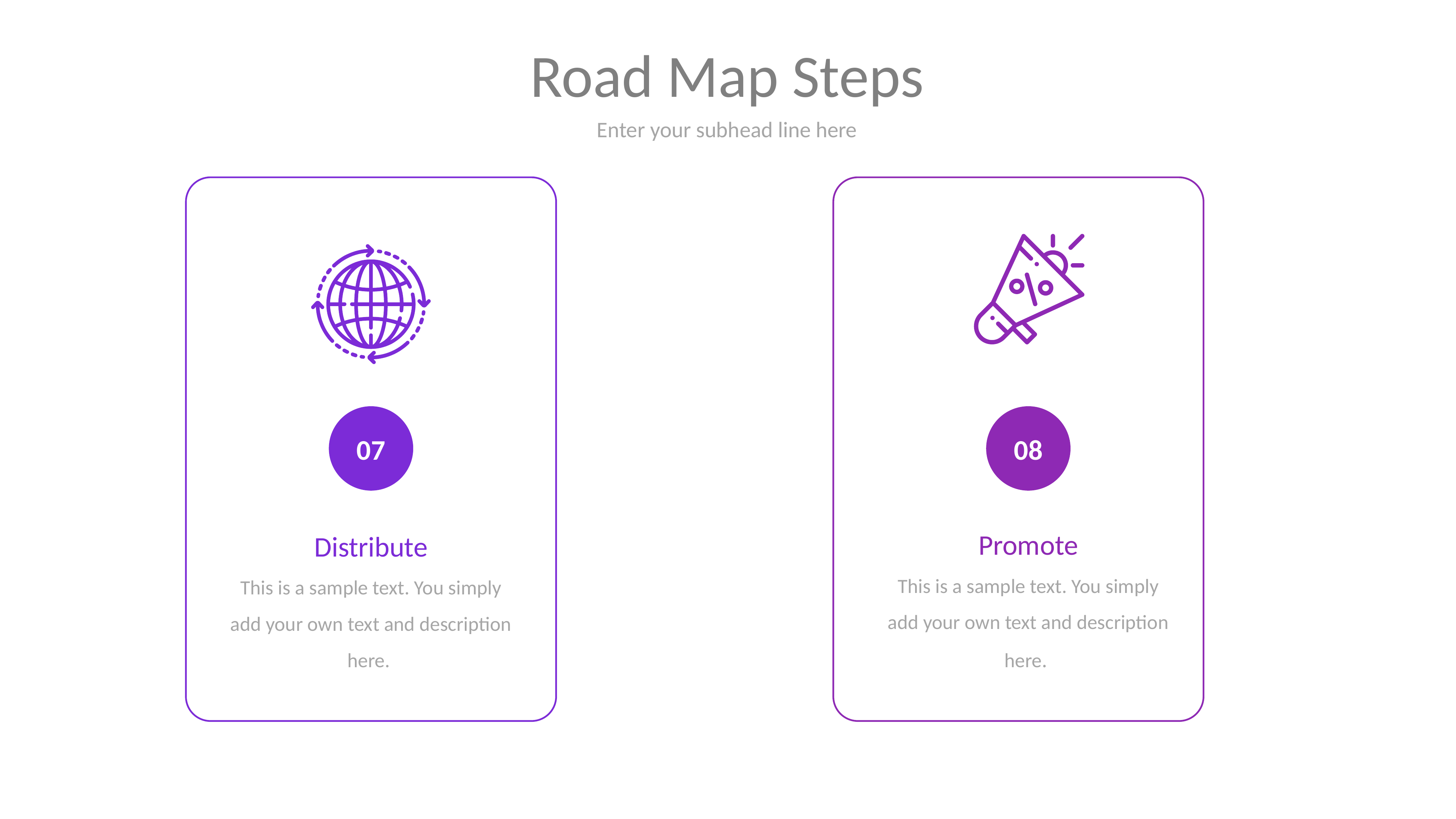

# Road Map Steps
Enter your subhead line here

07
08
Promote
This is a sample text. You simply add your own text and description here.
Distribute
This is a sample text. You simply add your own text and description here.